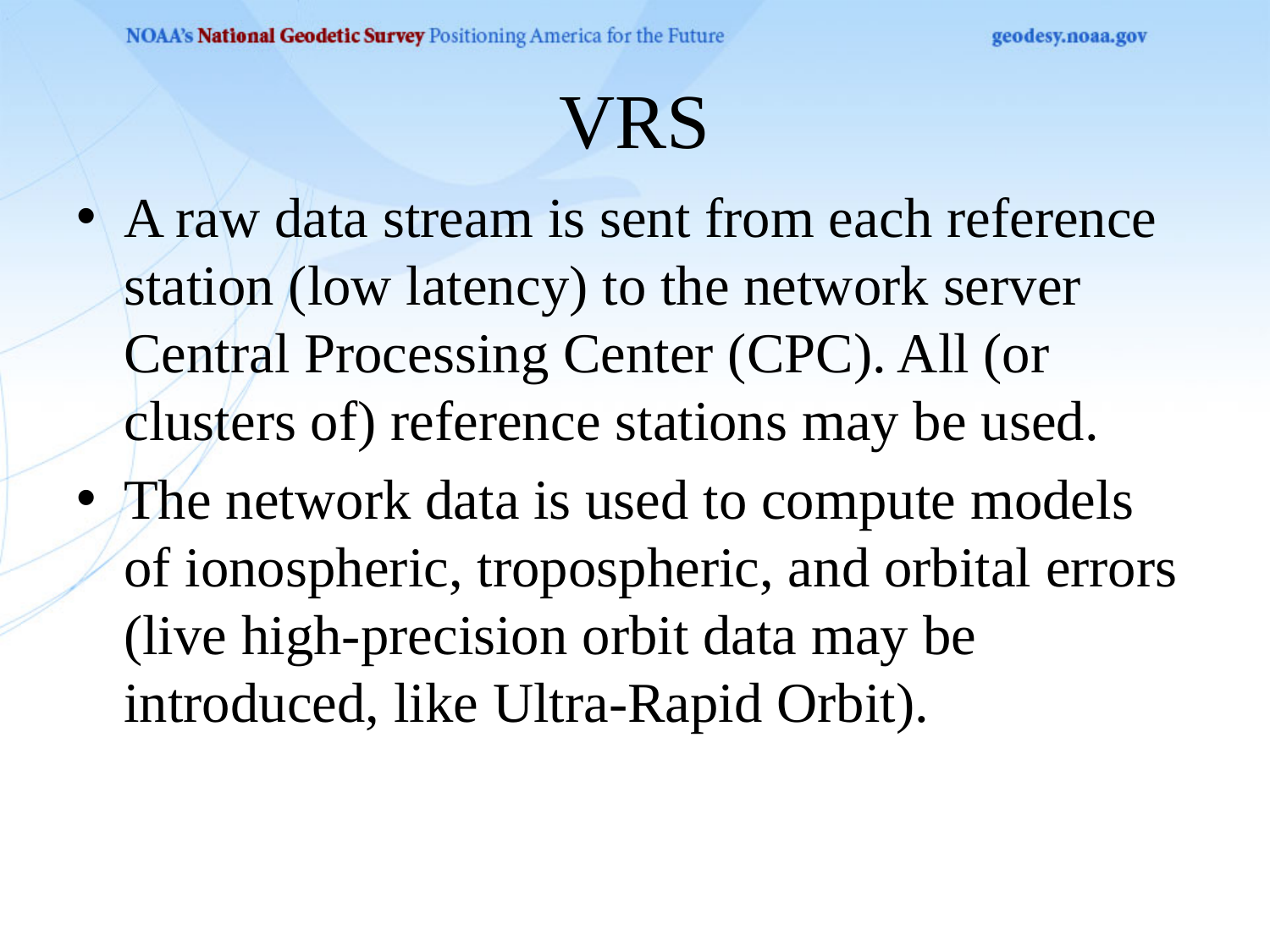

# VRS
A raw data stream is sent from each reference station (low latency) to the network server Central Processing Center (CPC). All (or clusters of) reference stations may be used.
The network data is used to compute models of ionospheric, tropospheric, and orbital errors (live high-precision orbit data may be introduced, like Ultra-Rapid Orbit).